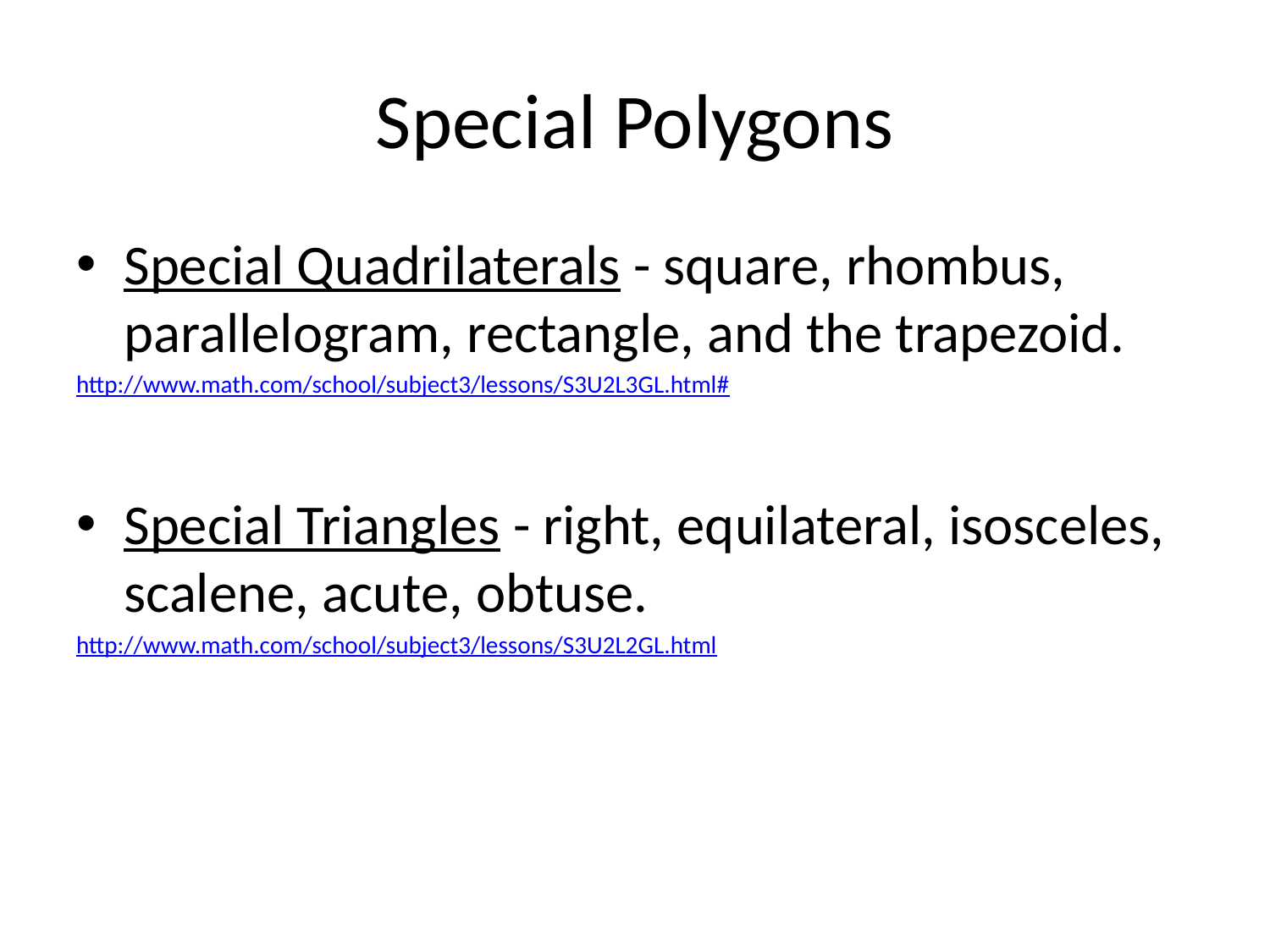

# Special Polygons
Special Quadrilaterals - square, rhombus, parallelogram, rectangle, and the trapezoid.
http://www.math.com/school/subject3/lessons/S3U2L3GL.html#

Special Triangles - right, equilateral, isosceles, scalene, acute, obtuse.
http://www.math.com/school/subject3/lessons/S3U2L2GL.html